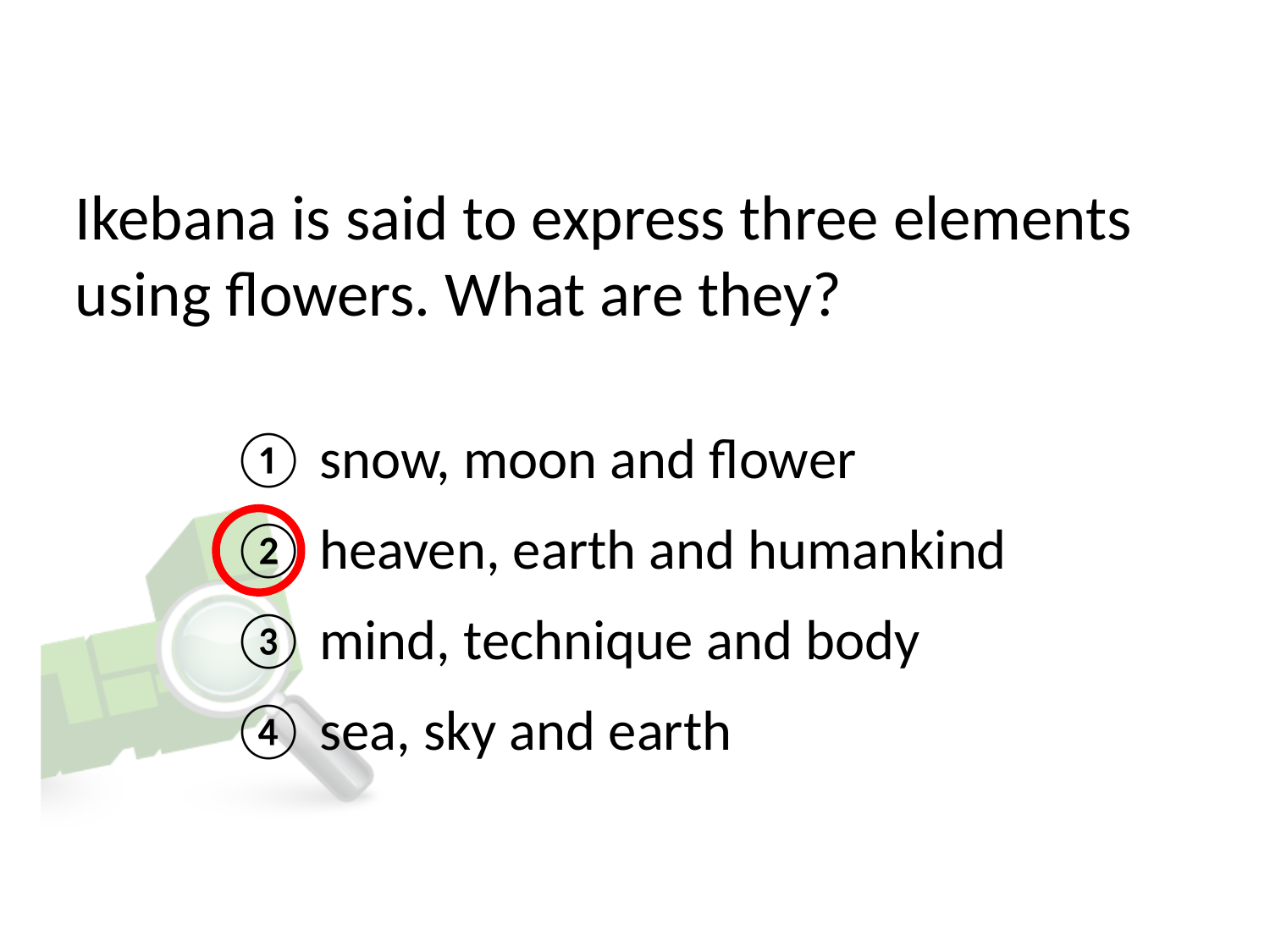

# Ikebana is said to express three elements using flowers. What are they?
① snow, moon and flower
② heaven, earth and humankind
③ mind, technique and body
④ sea, sky and earth